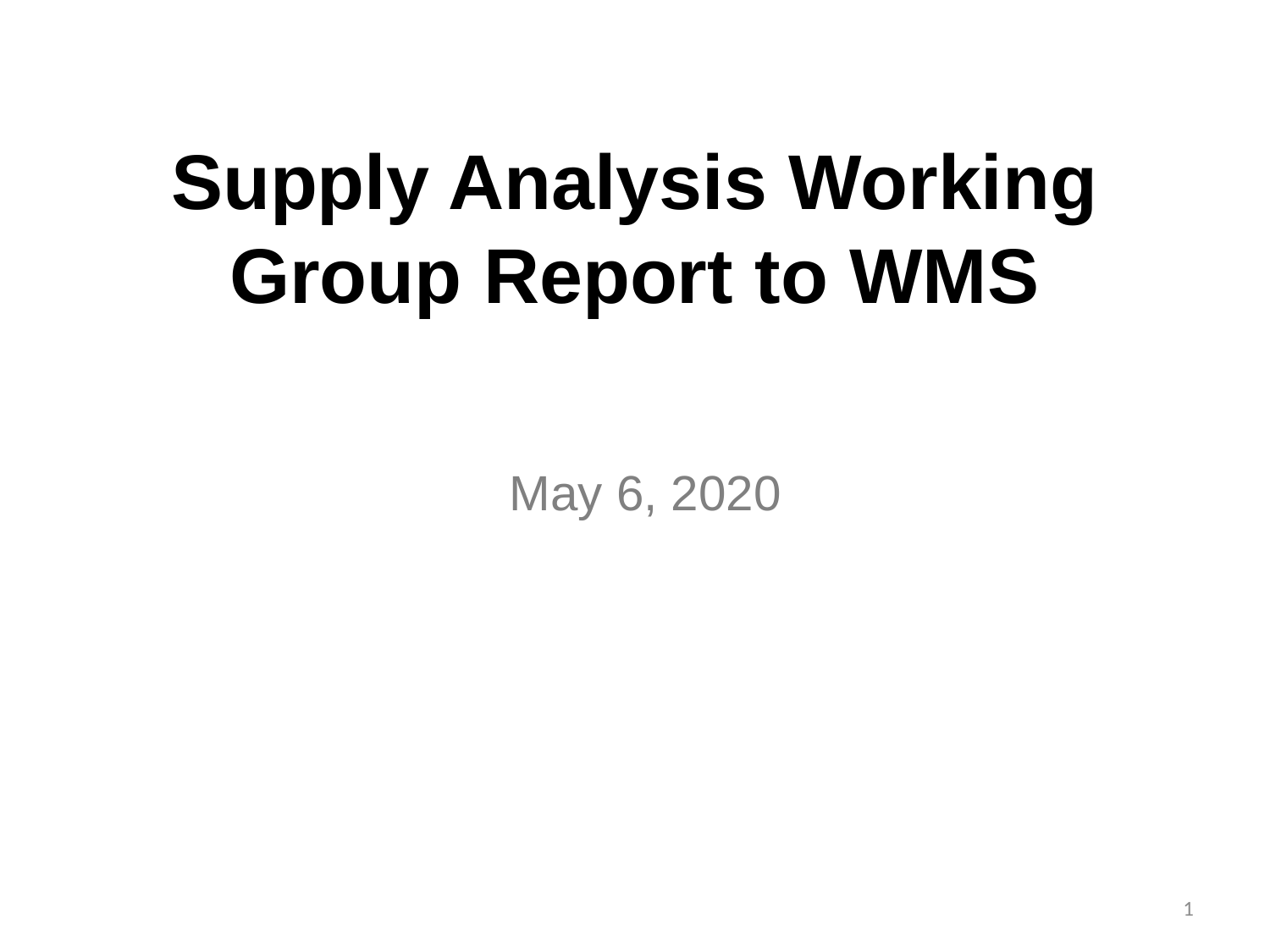

# Supply Analysis Working Group Report to WMS
May 6, 2020
1